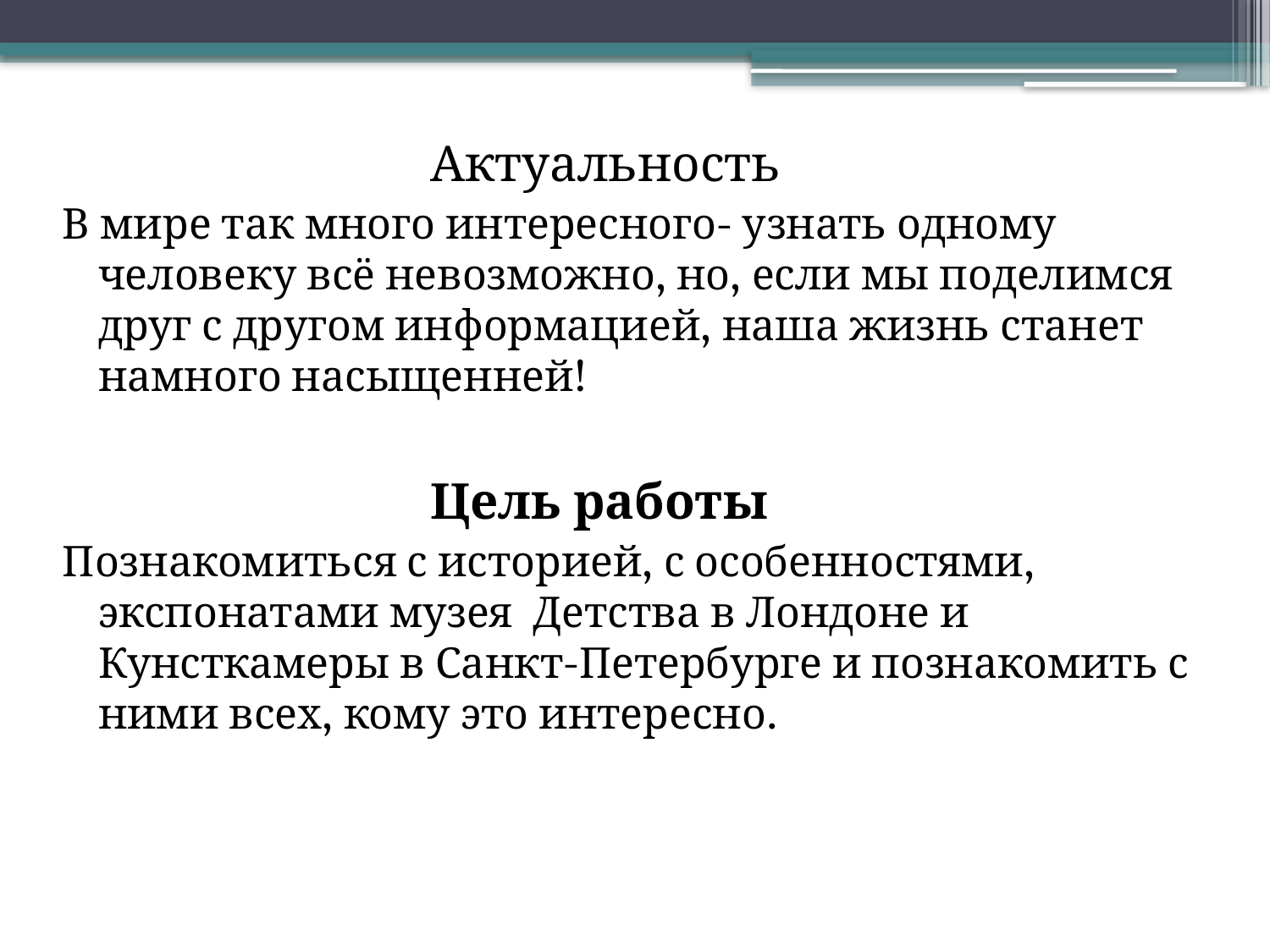

Актуальность
В мире так много интересного- узнать одному человеку всё невозможно, но, если мы поделимся друг с другом информацией, наша жизнь станет намного насыщенней!

                               Цель работы
Познакомиться с историей, с особенностями, экспонатами музея  Детства в Лондоне и Кунсткамеры в Санкт-Петербурге и познакомить с ними всех, кому это интересно.